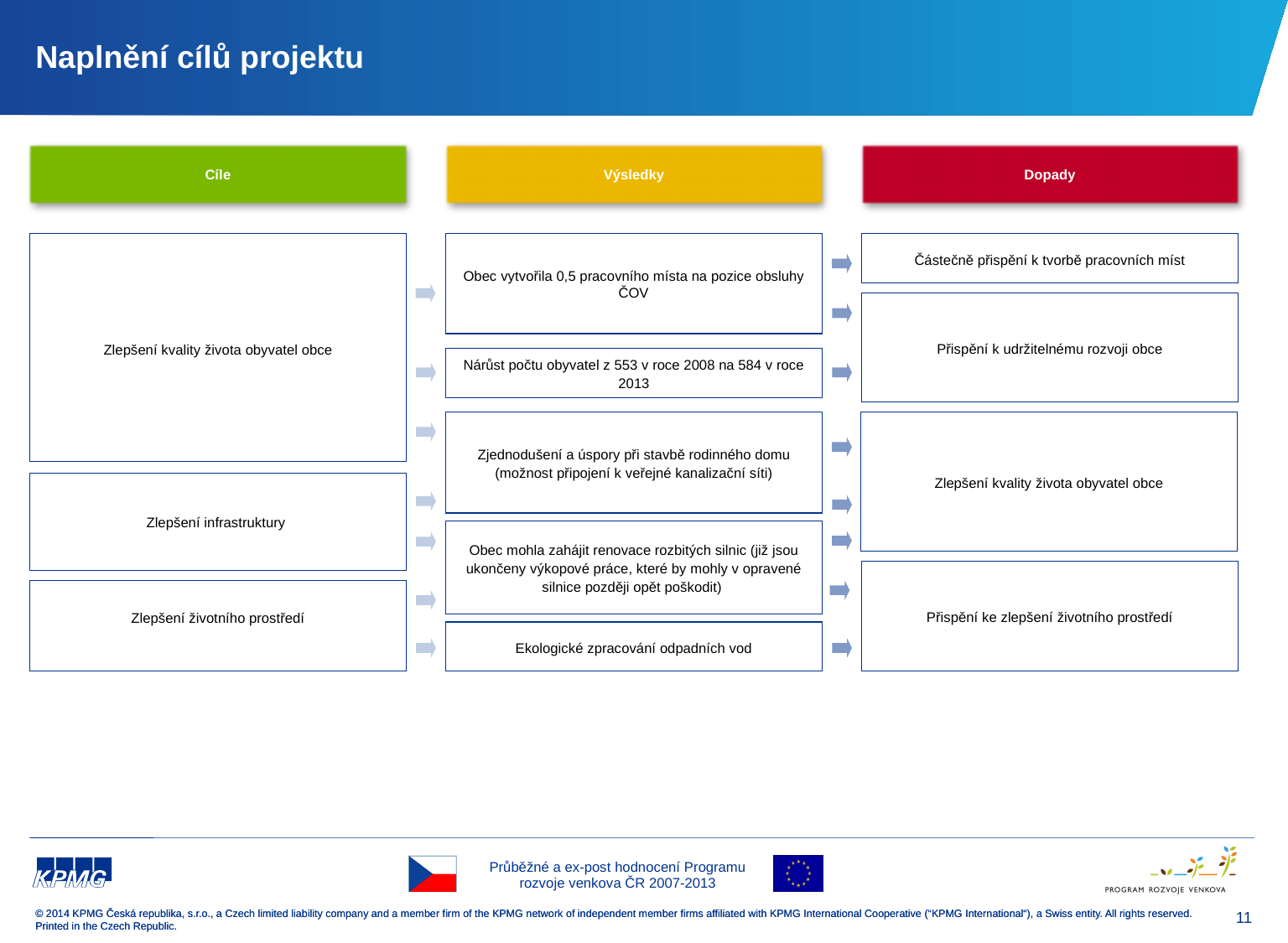

# Naplnění cílů projektu
Cíle
Výsledky
Dopady
Obec vytvořila 0,5 pracovního místa na pozice obsluhy ČOV
Částečně přispění k tvorbě pracovních míst
Zlepšení kvality života obyvatel obce

Přispění k udržitelnému rozvoji obce

Nárůst počtu obyvatel z 553 v roce 2008 na 584 v roce 2013

Zlepšení kvality života obyvatel obce
Zjednodušení a úspory při stavbě rodinného domu (možnost připojení k veřejné kanalizační síti)

Zlepšení infrastruktury

Obec mohla zahájit renovace rozbitých silnic (již jsou ukončeny výkopové práce, které by mohly v opravené silnice později opět poškodit)

Přispění ke zlepšení životního prostředí
Zlepšení životního prostředí

Ekologické zpracování odpadních vod